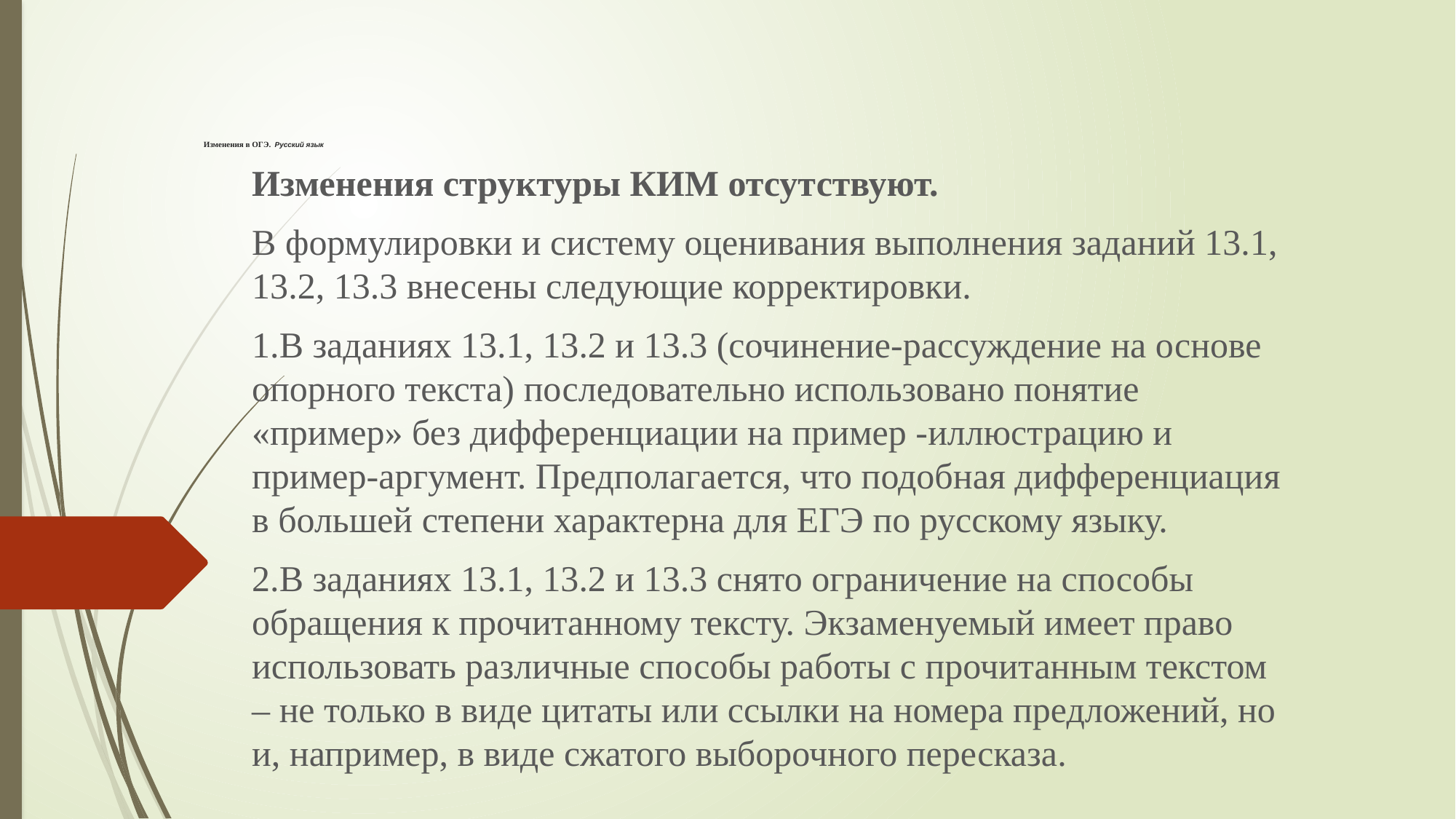

# Изменения в ОГЭ.  Русский язык
Изменения структуры КИМ отсутствуют.
В формулировки и систему оценивания выполнения заданий 13.1, 13.2, 13.3 внесены следующие корректировки.
1.В заданиях 13.1, 13.2 и 13.3 (сочинение-рассуждение на основе опорного текста) последовательно использовано понятие «пример» без дифференциации на пример -иллюстрацию и пример-аргумент. Предполагается, что подобная дифференциация в большей степени характерна для ЕГЭ по русскому языку.
2.В заданиях 13.1, 13.2 и 13.3 снято ограничение на способы обращения к прочитанному тексту. Экзаменуемый имеет право использовать различные способы работы с прочитанным текстом – не только в виде цитаты или ссылки на номера предложений, но и, например, в виде сжатого выборочного пересказа.